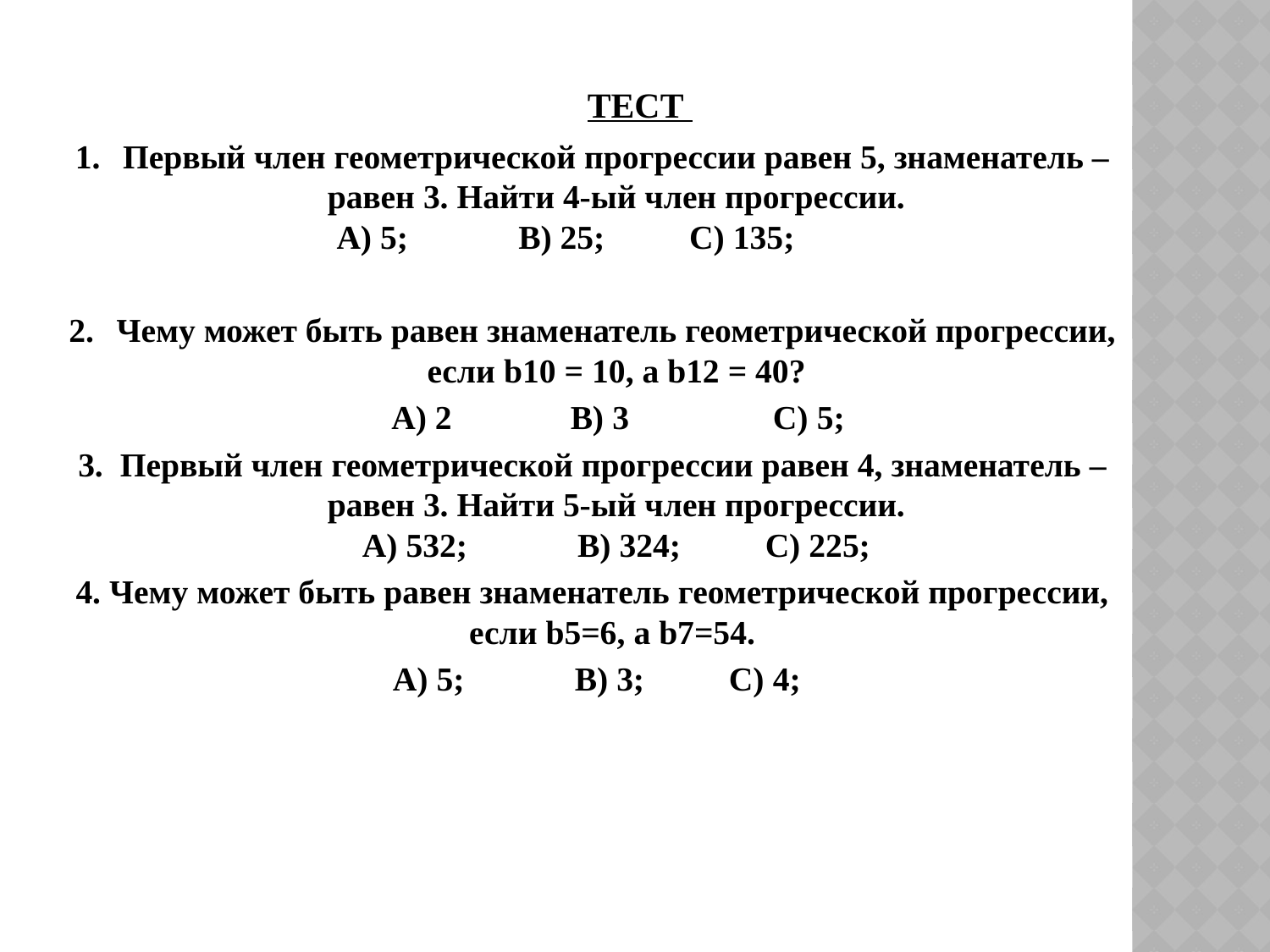

ТЕСТ
Первый член геометрической прогрессии равен 5, знаменатель – равен 3. Найти 4-ый член прогрессии.
А) 5;             B) 25;          C) 135;

Чему может быть равен знаменатель геометрической прогрессии, если b10 = 10, а b12 = 40?
       А) 2              B) 3                 C) 5;
3.  Первый член геометрической прогрессии равен 4, знаменатель – равен 3. Найти 5-ый член прогрессии.
А) 532;             B) 324;          C) 225;
4. Чему может быть равен знаменатель геометрической прогрессии, если b5=6, а b7=54.
     А) 5;             B) 3;          C) 4;